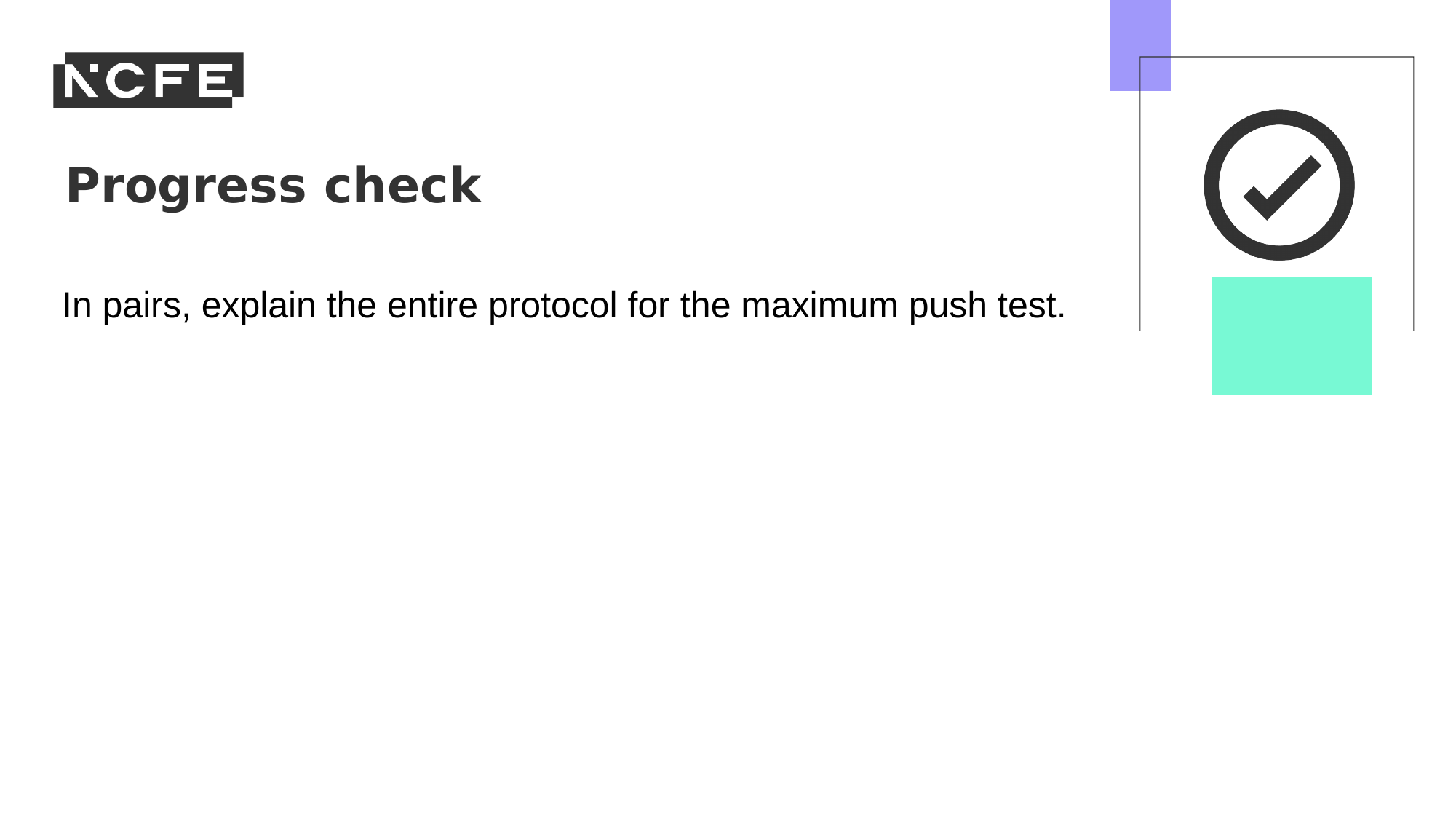

In pairs, explain the entire protocol for the maximum push test.